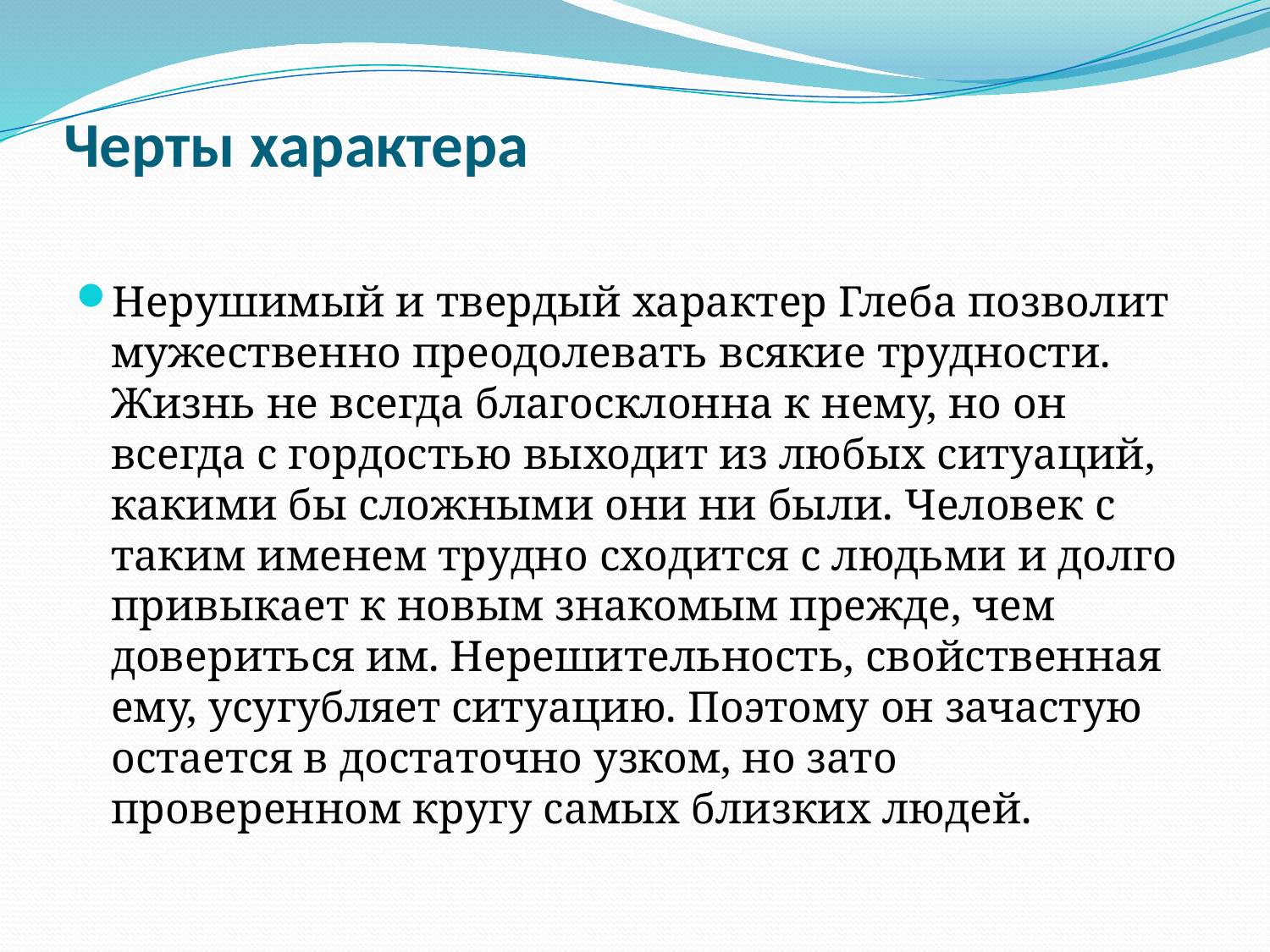

# Черты характера
Нерушимый и твердый характер Глеба позволит мужественно преодолевать всякие трудности. Жизнь не всегда благосклонна к нему, но он всегда с гордостью выходит из любых ситуаций, какими бы сложными они ни были. Человек с таким именем трудно сходится с людьми и долго привыкает к новым знакомым прежде, чем довериться им. Нерешительность, свойственная ему, усугубляет ситуацию. Поэтому он зачастую остается в достаточно узком, но зато проверенном кругу самых близких людей.